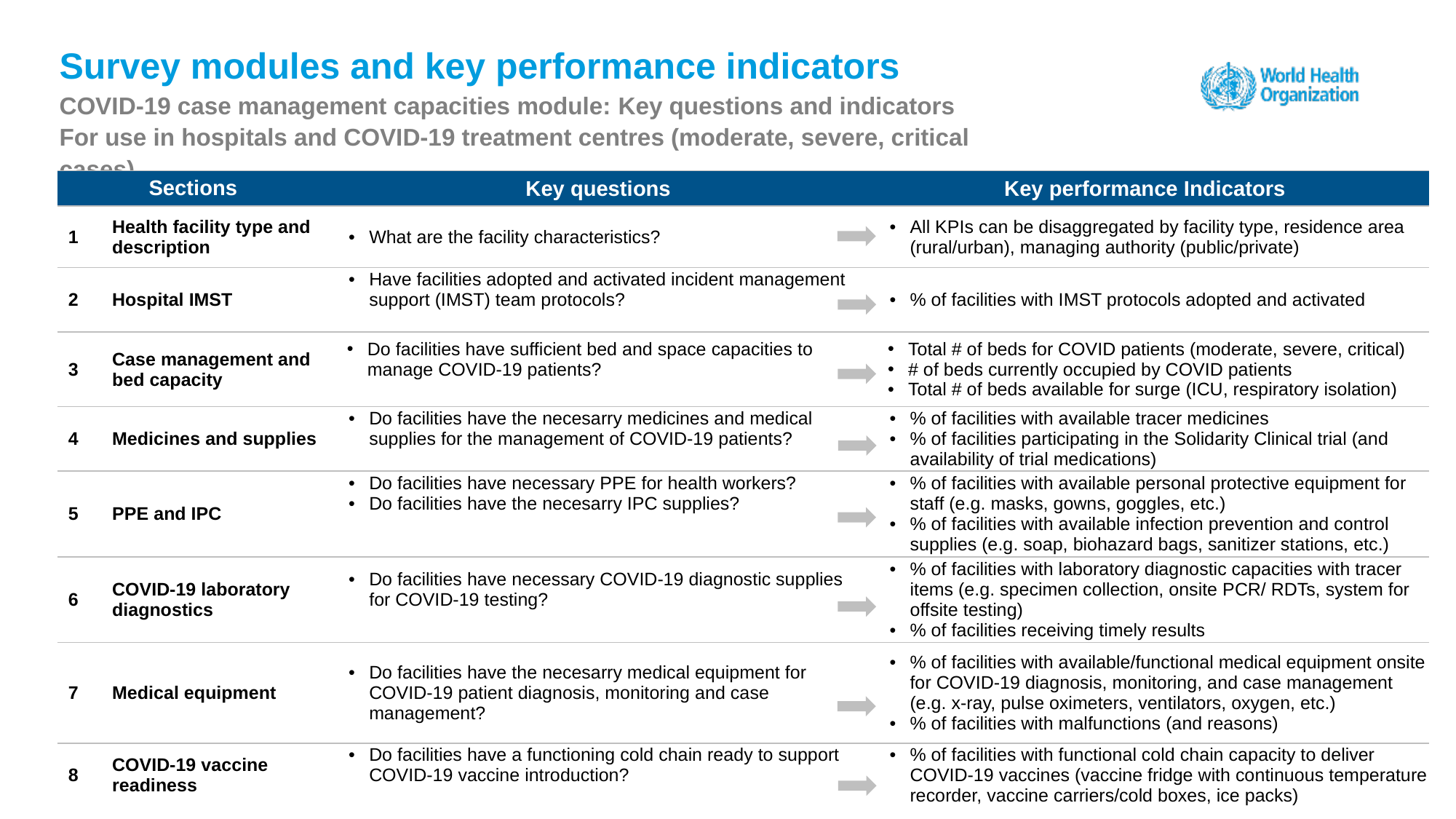

# Survey modules and key performance indicators
COVID-19 case management capacities module: Key questions and indicators
For use in hospitals and COVID-19 treatment centres (moderate, severe, critical cases)
| Sections |  | Key questions | Key performance Indicators |
| --- | --- | --- | --- |
| 1 | Health facility type and description | What are the facility characteristics? | All KPIs can be disaggregated by facility type, residence area (rural/urban), managing authority (public/private) |
| 2 | Hospital IMST | Have facilities adopted and activated incident management support (IMST) team protocols? | % of facilities with IMST protocols adopted and activated |
| 3 | Case management and bed capacity | Do facilities have sufficient bed and space capacities to manage COVID-19 patients? | Total # of beds for COVID patients (moderate, severe, critical) # of beds currently occupied by COVID patients Total # of beds available for surge (ICU, respiratory isolation) |
| 4 | Medicines and supplies | Do facilities have the necesarry medicines and medical supplies for the management of COVID-19 patients? | % of facilities with available tracer medicines % of facilities participating in the Solidarity Clinical trial (and availability of trial medications) |
| 5 | PPE and IPC | Do facilities have necessary PPE for health workers? Do facilities have the necesarry IPC supplies? | % of facilities with available personal protective equipment for staff (e.g. masks, gowns, goggles, etc.) % of facilities with available infection prevention and control supplies (e.g. soap, biohazard bags, sanitizer stations, etc.) |
| 6 | COVID-19 laboratory diagnostics | Do facilities have necessary COVID-19 diagnostic supplies for COVID-19 testing? | % of facilities with laboratory diagnostic capacities with tracer items (e.g. specimen collection, onsite PCR/ RDTs, system for offsite testing) % of facilities receiving timely results |
| 7 | Medical equipment | Do facilities have the necesarry medical equipment for COVID-19 patient diagnosis, monitoring and case management? | % of facilities with available/functional medical equipment onsite for COVID-19 diagnosis, monitoring, and case management (e.g. x-ray, pulse oximeters, ventilators, oxygen, etc.) % of facilities with malfunctions (and reasons) |
| 8 | COVID-19 vaccine readiness | Do facilities have a functioning cold chain ready to support COVID-19 vaccine introduction? | % of facilities with functional cold chain capacity to deliver COVID-19 vaccines (vaccine fridge with continuous temperature recorder, vaccine carriers/cold boxes, ice packs) |